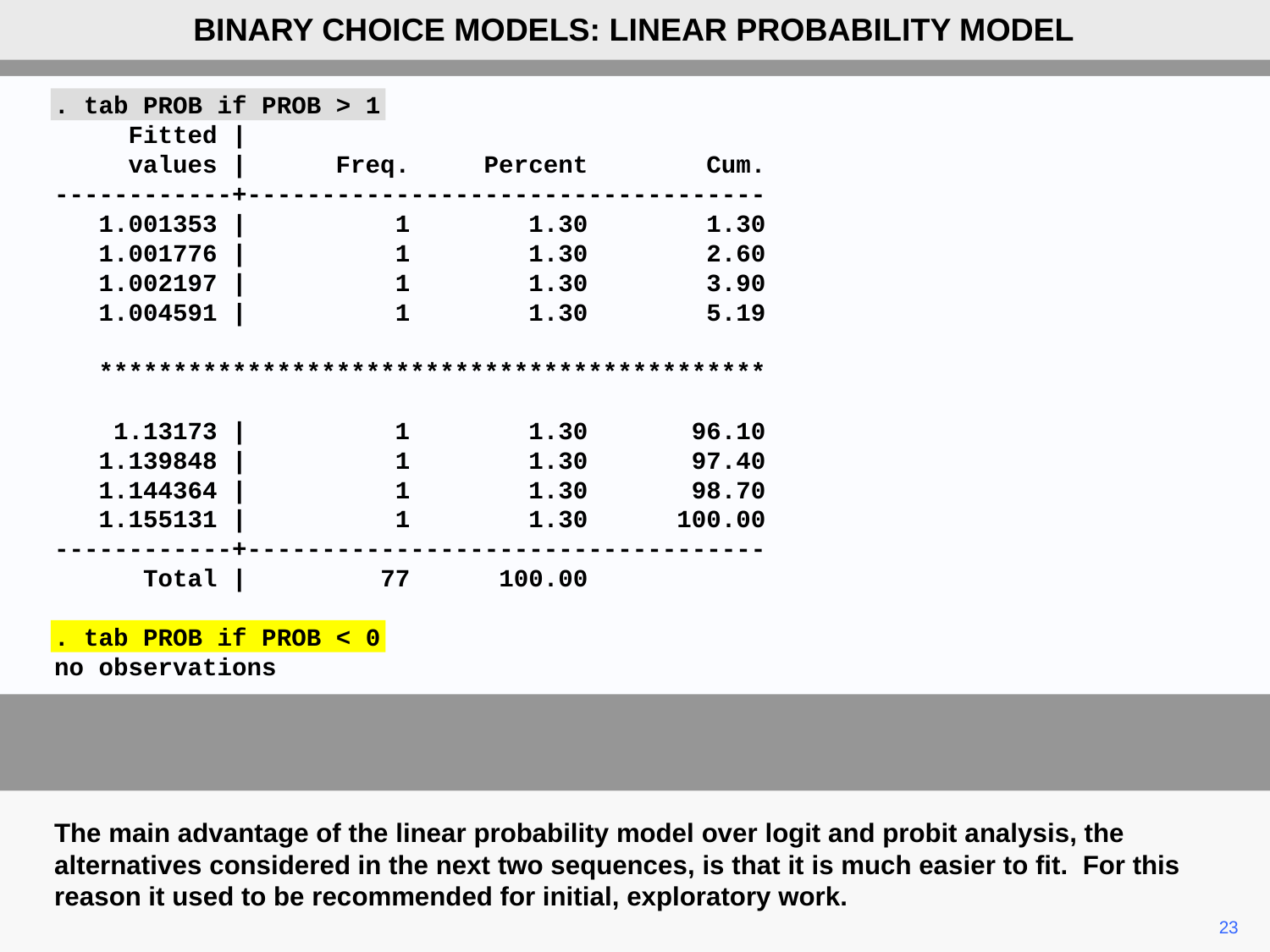

BINARY CHOICE MODELS: LINEAR PROBABILITY MODEL

. tab PROB if PROB > 1
     Fitted |
     values |      Freq.     Percent        Cum.
------------+-----------------------------------
   1.001353 |          1        1.30        1.30
   1.001776 |          1        1.30        2.60
   1.002197 |          1        1.30        3.90
   1.004591 |          1        1.30        5.19

   *********************************************

    1.13173 |          1        1.30       96.10
   1.139848 |          1        1.30       97.40
   1.144364 |          1        1.30       98.70
   1.155131 |          1        1.30      100.00
------------+-----------------------------------
      Total |         77      100.00

. tab PROB if PROB < 0
no observations

The main advantage of the linear probability model over logit and probit analysis, the alternatives considered in the next two sequences, is that it is much easier to fit.  For this reason it used to be recommended for initial, exploratory work.
23